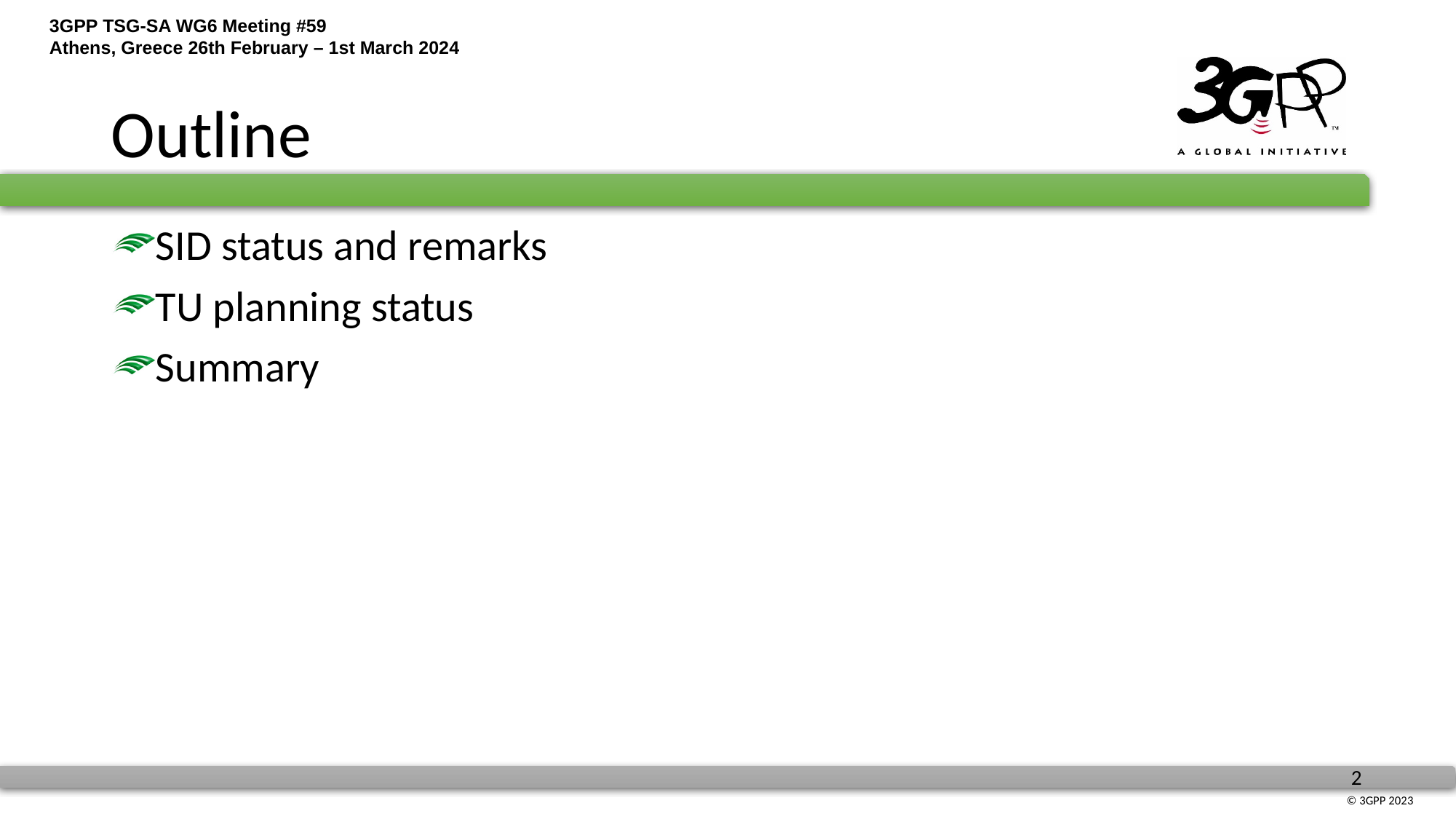

# Outline
SID status and remarks
TU planning status
Summary